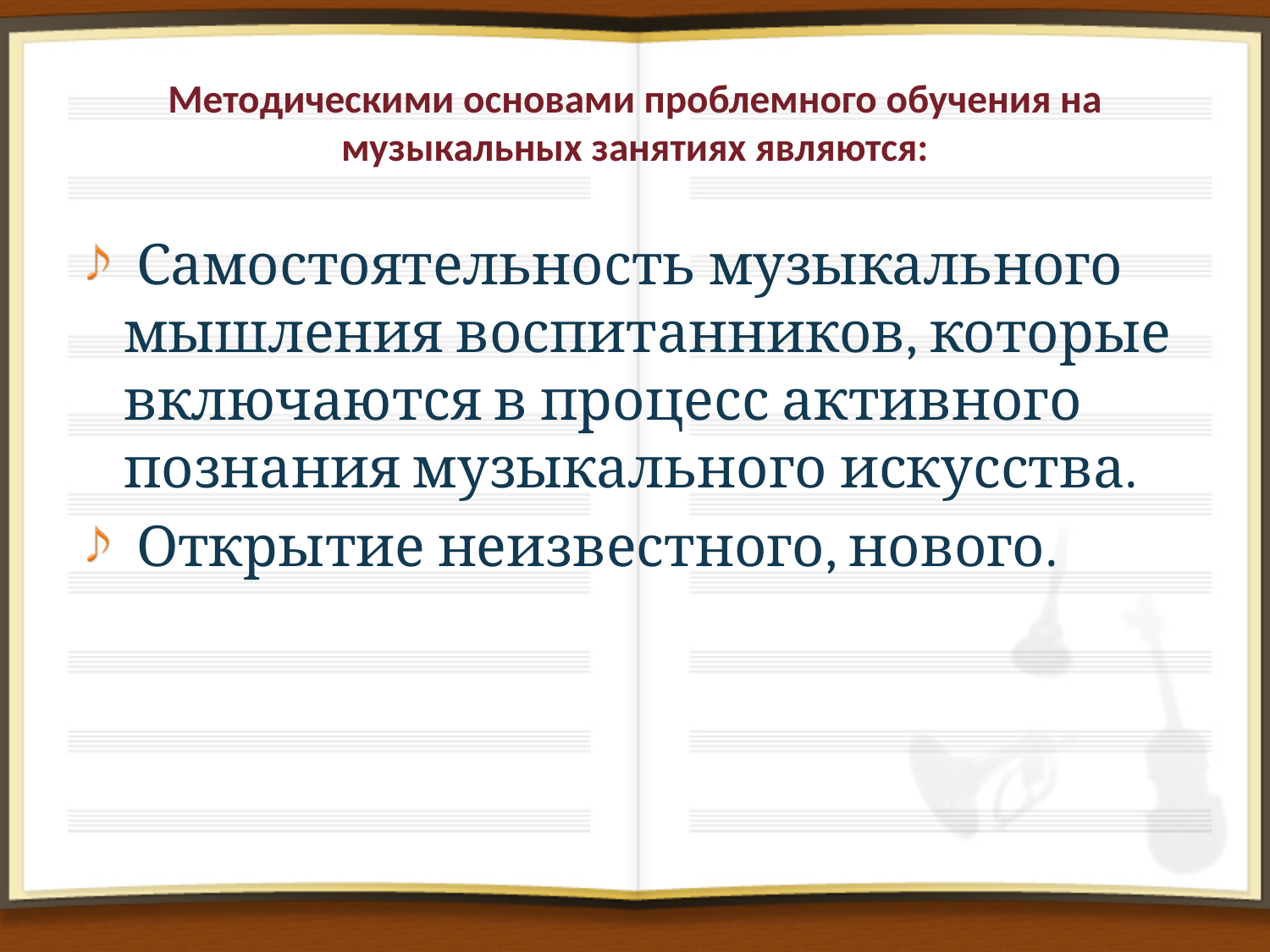

# Методическими основами проблемного обучения на музыкальных занятиях являются:
 Самостоятельность музыкального мышления воспитанников, которые включаются в процесс активного познания музыкального искусства.
 Открытие неизвестного, нового.